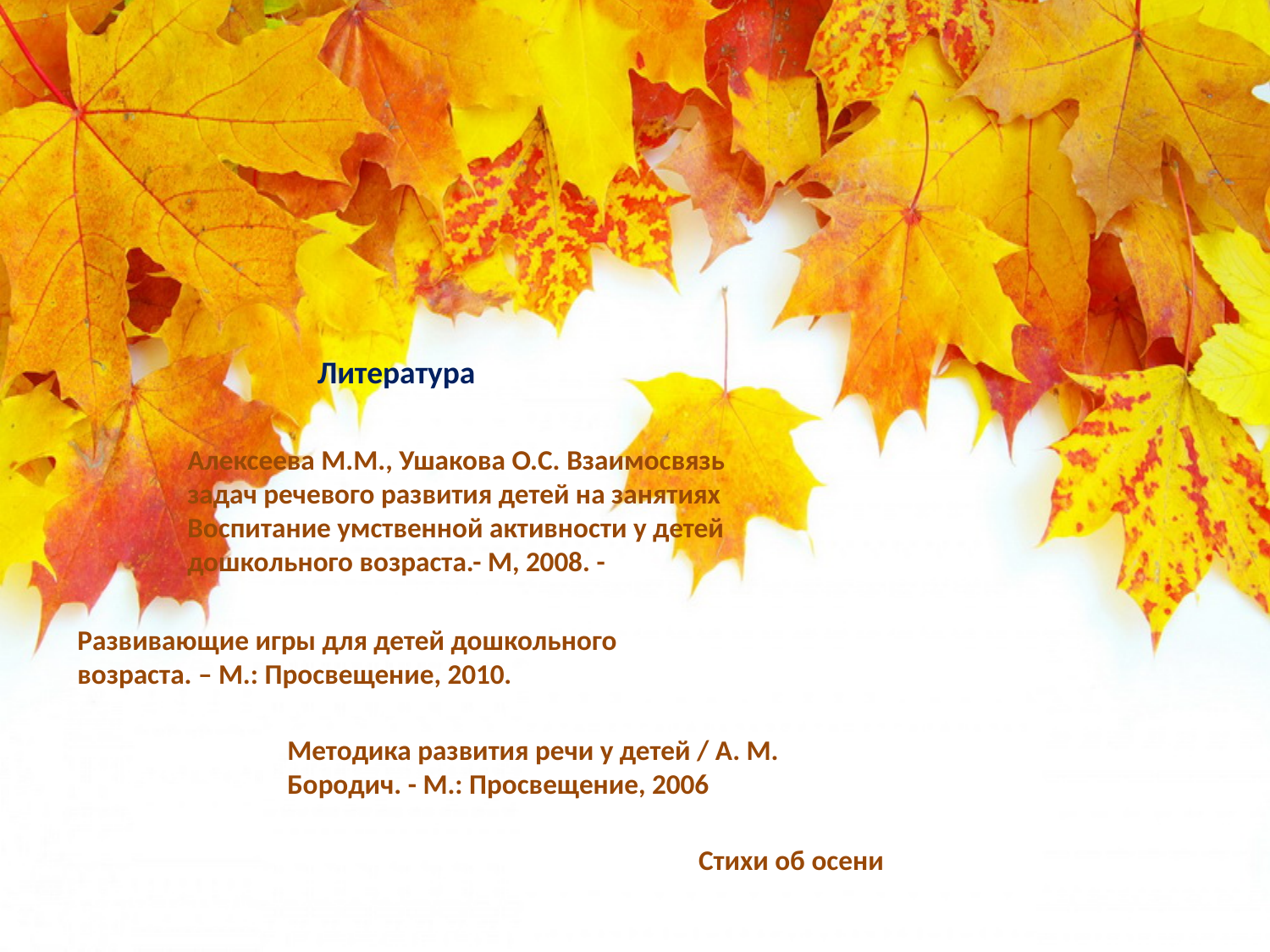

Литература
Алексеева М.М., Ушакова О.С. Взаимосвязь задач речевого развития детей на занятиях  Воспитание умственной активности у детей дошкольного возраста.- М, 2008. -
Развивающие игры для детей дошкольного возраста. – М.: Просвещение, 2010.
Методика развития речи у детей / А. М. Бородич. - М.: Просвещение, 2006
Стихи об осени